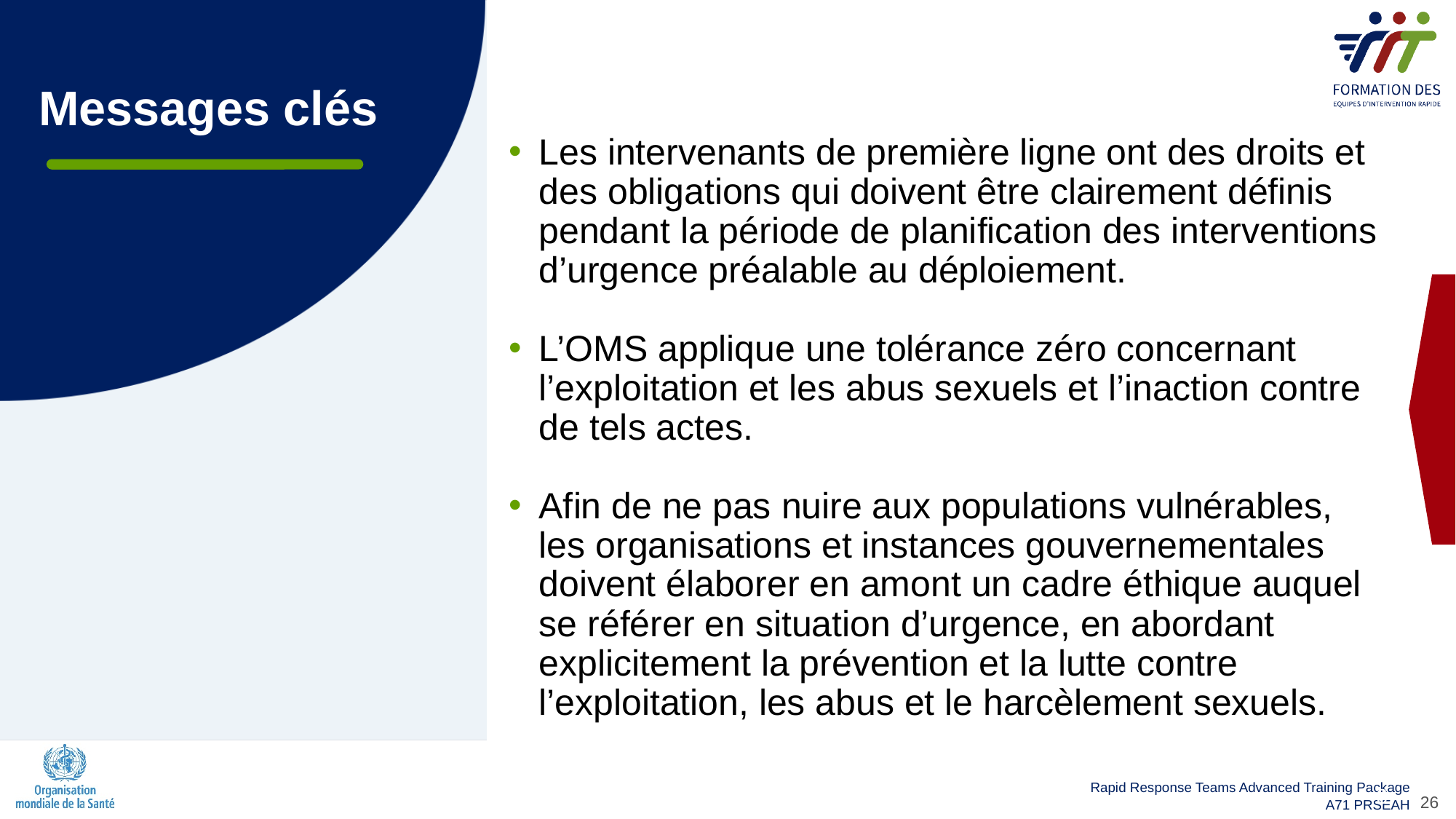

Les intervenants de première ligne ont des droits et des obligations qui doivent être clairement définis pendant la période de planification des interventions d’urgence préalable au déploiement.

L’OMS applique une tolérance zéro concernant l’exploitation et les abus sexuels et l’inaction contre de tels actes.

Afin de ne pas nuire aux populations vulnérables, les organisations et instances gouvernementales doivent élaborer en amont un cadre éthique auquel se référer en situation d’urgence, en abordant explicitement la prévention et la lutte contre l’exploitation, les abus et le harcèlement sexuels.
26